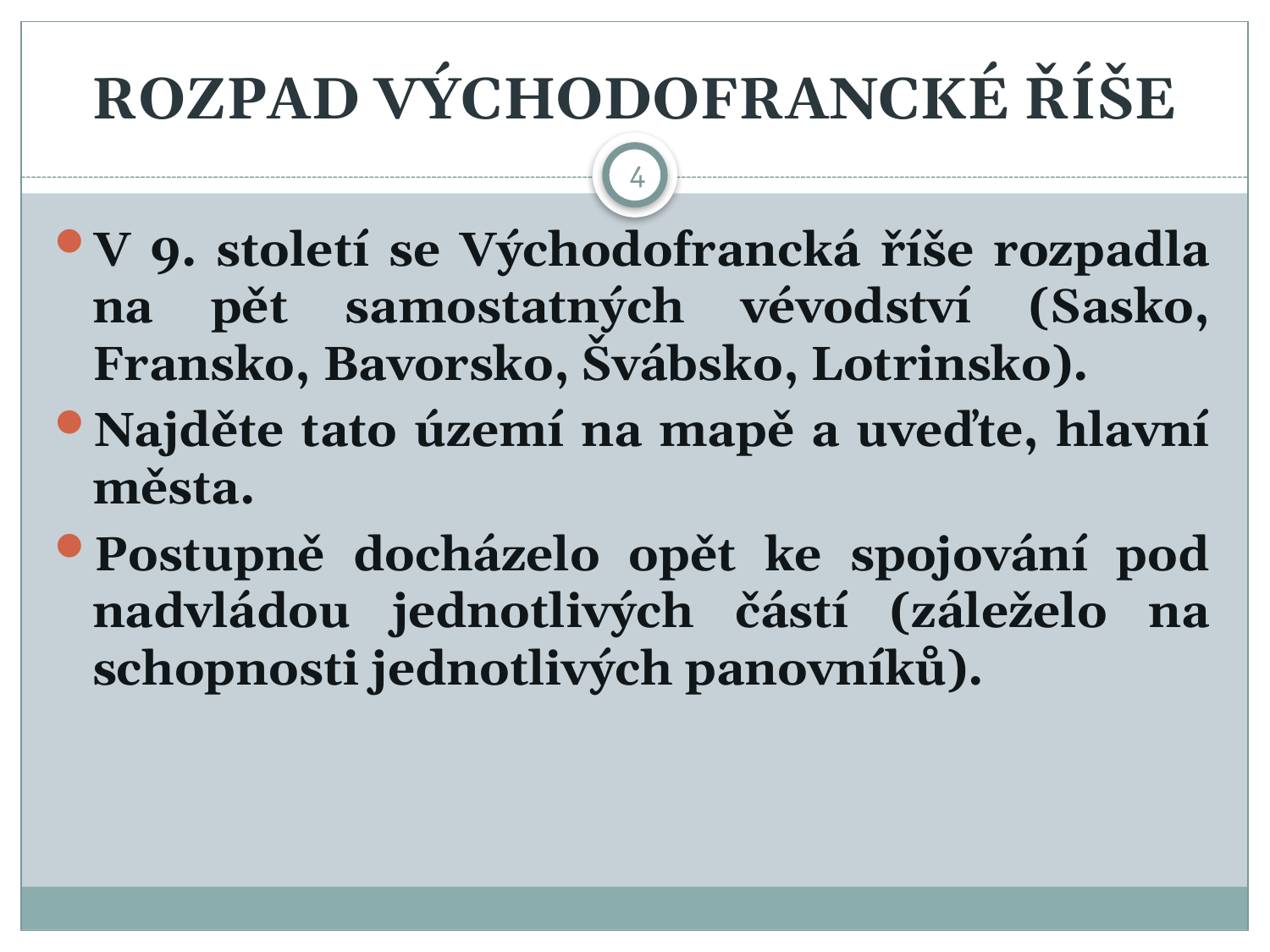

# ROZPAD VÝCHODOFRANCKÉ ŘÍŠE
4
V 9. století se Východofrancká říše rozpadla na pět samostatných vévodství (Sasko, Fransko, Bavorsko, Švábsko, Lotrinsko).
Najděte tato území na mapě a uveďte, hlavní města.
Postupně docházelo opět ke spojování pod nadvládou jednotlivých částí (záleželo na schopnosti jednotlivých panovníků).